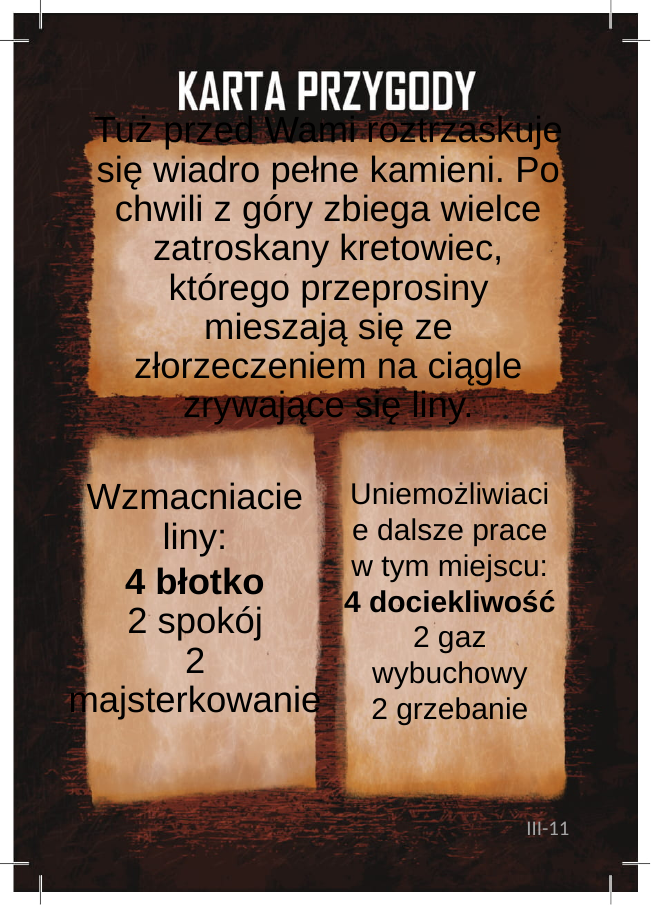

# Tuż przed Wami roztrzaskuje się wiadro pełne kamieni. Po chwili z góry zbiega wielce zatroskany kretowiec, którego przeprosiny mieszają się ze złorzeczeniem na ciągle zrywające się liny.
Uniemożliwiacie dalsze prace
w tym miejscu:
4 dociekliwość
2 gaz wybuchowy
2 grzebanie
Wzmacniacie liny:
4 błotko
2 spokój
2 majsterkowanie
III-11